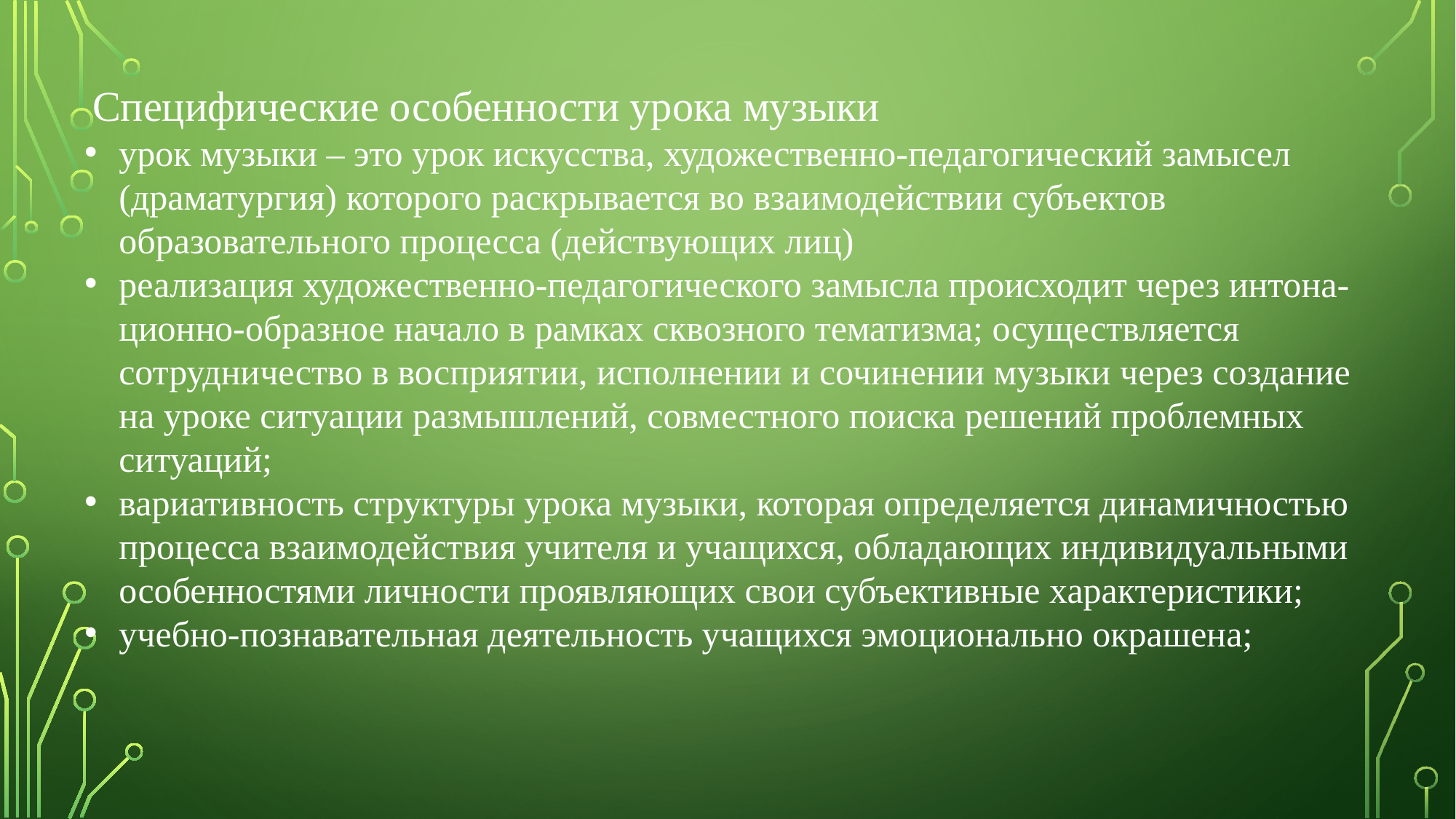

Специфические особенности урока музыки
урок музыки – это урок искусства, художественно-педагогический замысел (драматургия) которого раскрывается во взаимодействии субъектов образовательного процесса (действующих лиц)
реализация художественно-педагогического замысла происходит через интона-ционно-образное начало в рамках сквозного тематизма; осуществляется сотрудничество в восприятии, исполнении и сочинении музыки через создание на уроке ситуации размышлений, совместного поиска решений проблемных ситуаций;
вариативность структуры урока музыки, которая определяется динамичностью процесса взаимодействия учителя и учащихся, обладающих индивидуальными особенностями личности проявляющих свои субъективные характеристики;
учебно-познавательная деятельность учащихся эмоционально окрашена;